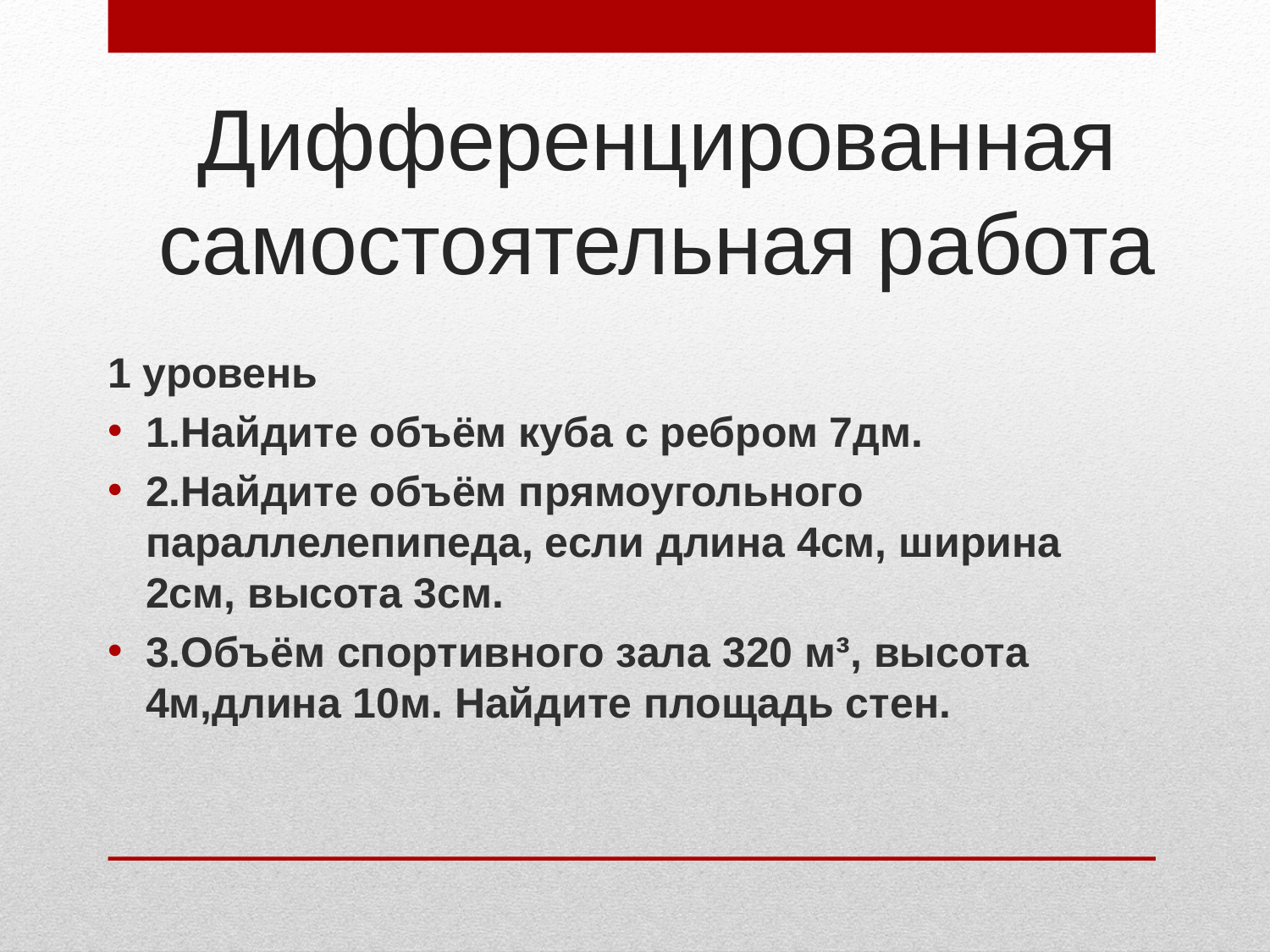

# Дифференцированная самостоятельная работа
1 уровень
1.Найдите объём куба с ребром 7дм.
2.Найдите объём прямоугольного параллелепипеда, если длина 4см, ширина 2см, высота 3см.
3.Объём спортивного зала 320 м³, высота 4м,длина 10м. Найдите площадь стен.